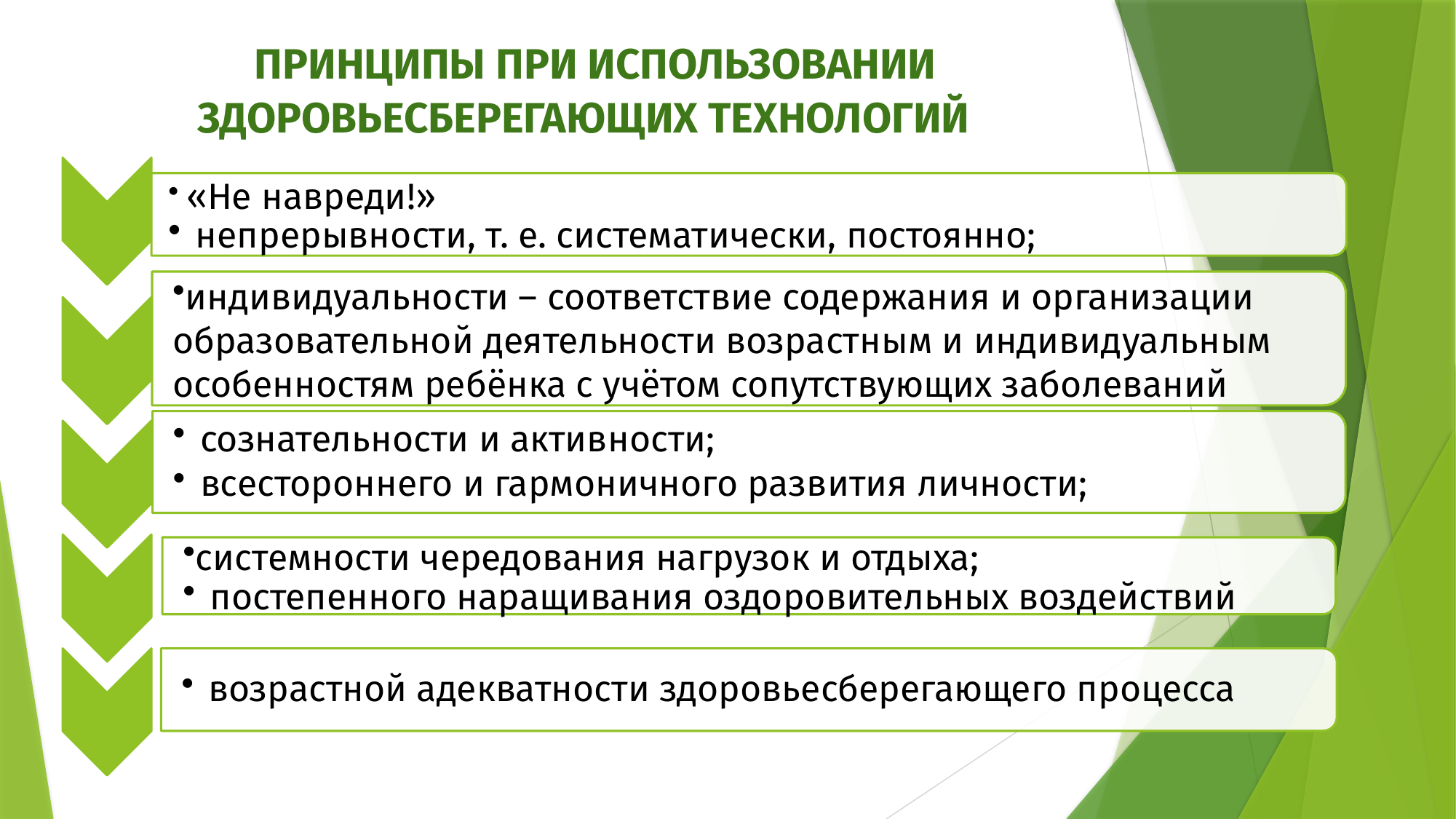

ПРИНЦИПЫ ПРИ ИСПОЛЬЗОВАНИИ    ЗДОРОВЬЕСБЕРЕГАЮЩИХ ТЕХНОЛОГИЙ

 «Не навреди!»
непрерывности, т. е. систематически, постоянно;

индивидуальности – соответствие содержания и организации образовательной деятельности возрастным и индивидуальным особенностям ребёнка с учётом сопутствующих заболеваний

сознательности и активности;
всестороннего и гармоничного развития личности;

системности чередования нагрузок и отдыха;
постепенного наращивания оздоровительных воздействий

возрастной адекватности здоровьесберегающего процесса